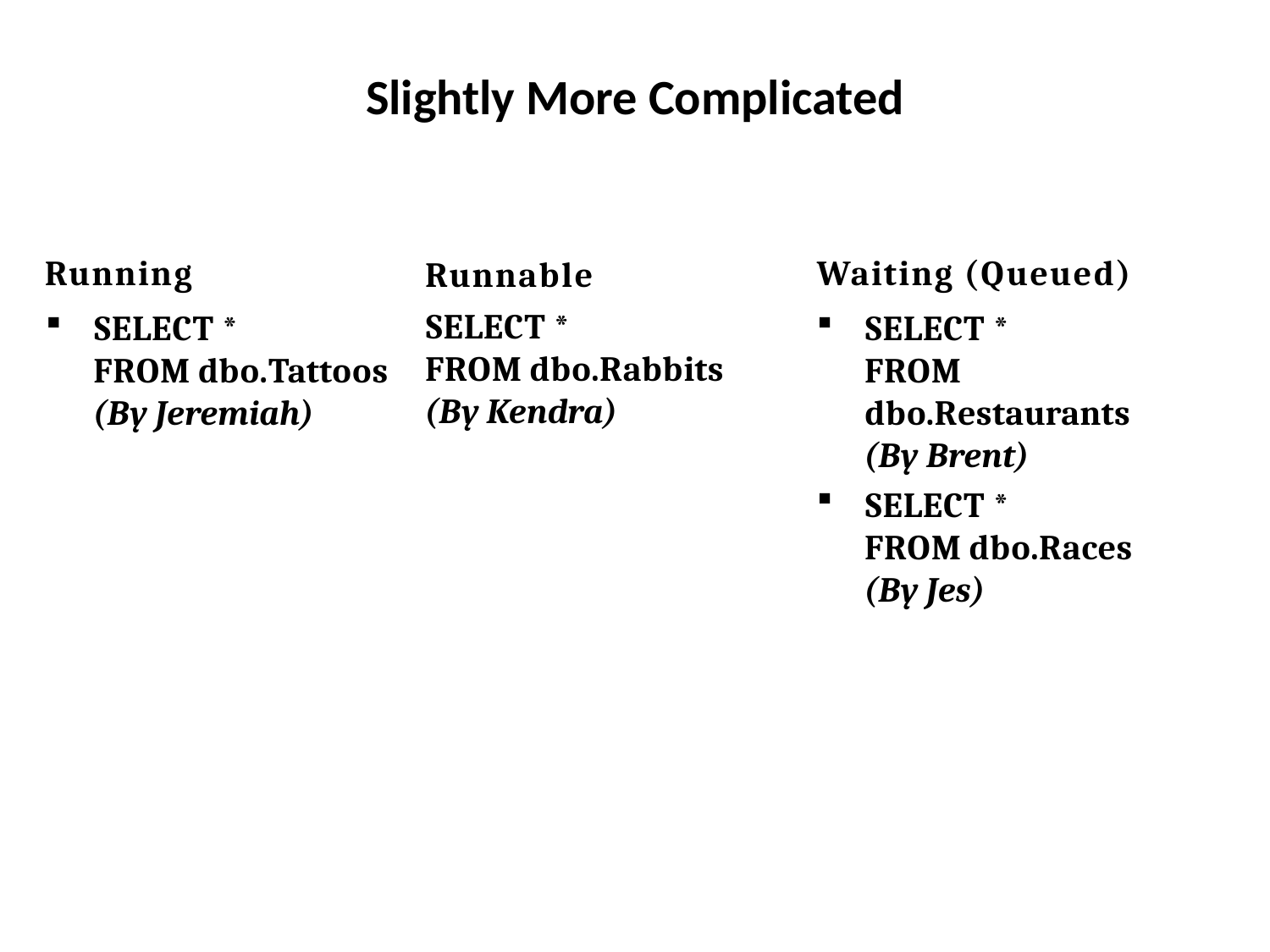

# Slightly More Complicated
Running
Waiting (Queued)
Runnable
SELECT *
FROM dbo.Rabbits
(By Kendra)
SELECT *
FROM dbo.Tattoos
(By Jeremiah)
SELECT *
FROM dbo.Restaurants
(By Brent)
SELECT *
FROM dbo.Races
(By Jes)